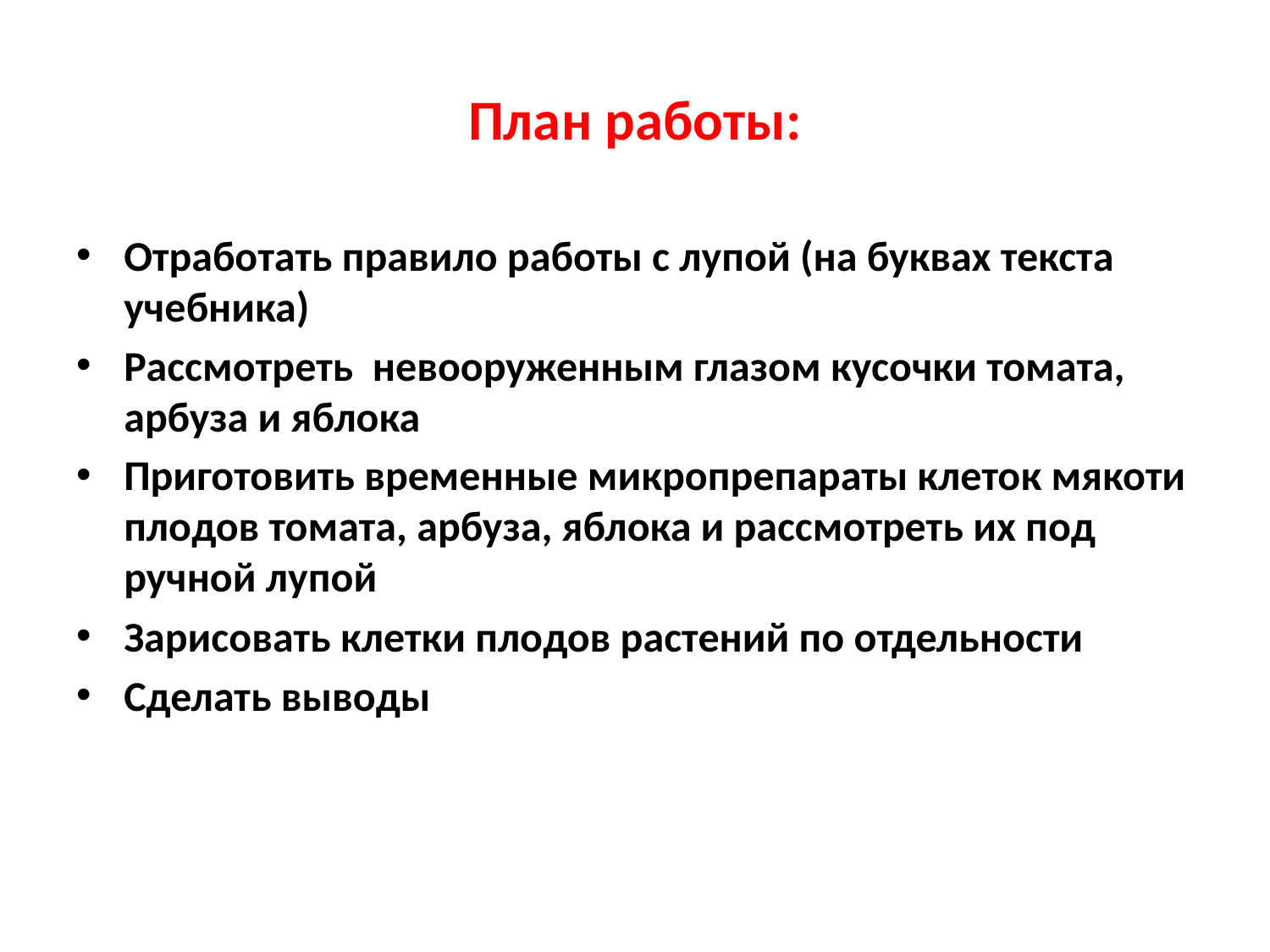

# План работы:
Отработать правило работы с лупой (на буквах текста учебника)
Рассмотреть  невооруженным глазом кусочки томата, арбуза и яблока
Приготовить временные микропрепараты клеток мякоти плодов томата, арбуза, яблока и рассмотреть их под ручной лупой
Зарисовать клетки плодов растений по отдельности
Сделать выводы